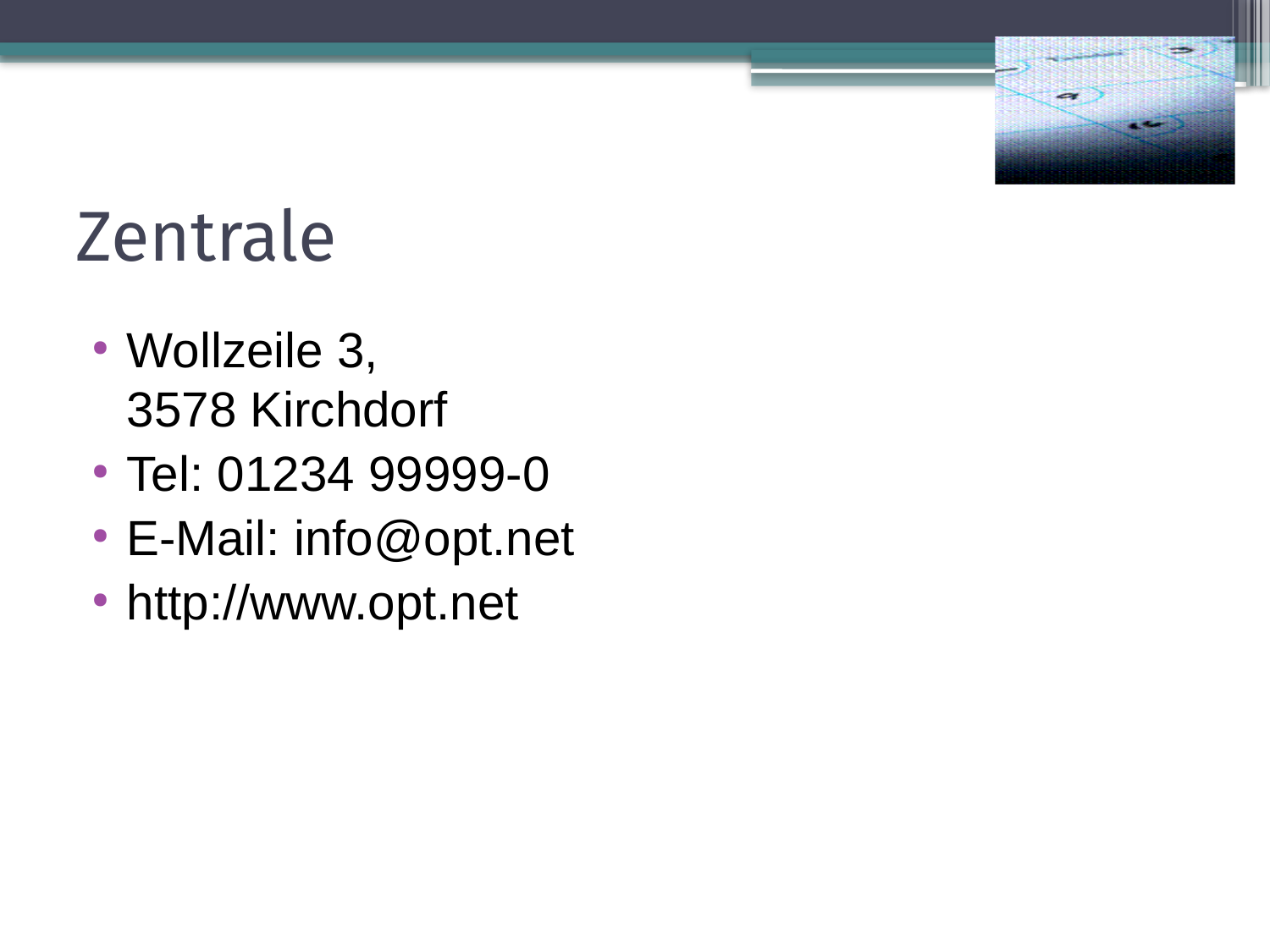

# Zentrale
Wollzeile 3,
3578 Kirchdorf
Tel: 01234 99999-0
E-Mail: info@opt.net
http://www.opt.net